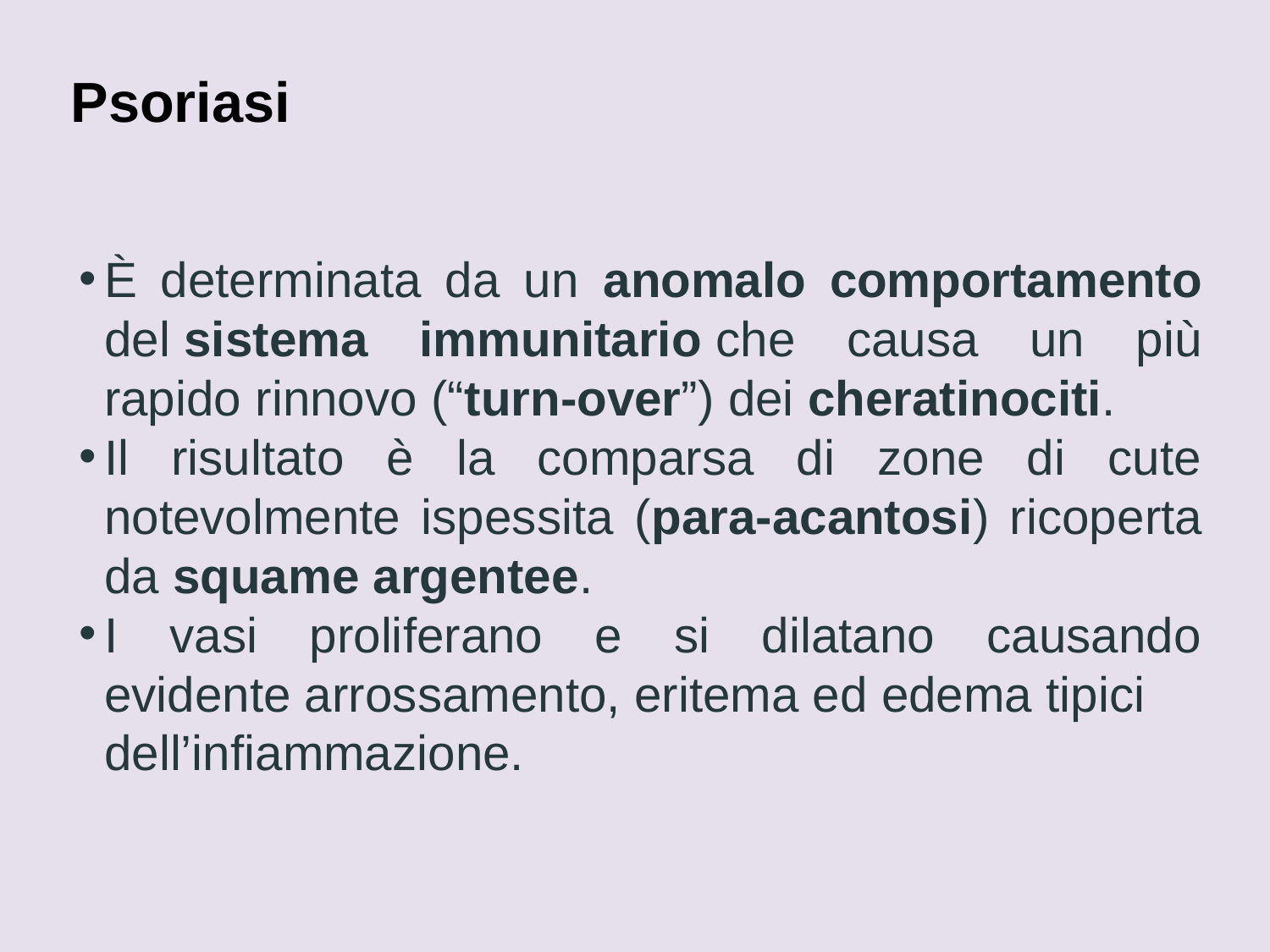

Psoriasi

È determinata da un anomalo comportamento del sistema immunitario che causa un più rapido rinnovo (“turn-over”) dei cheratinociti.
Il risultato è la comparsa di zone di cute notevolmente ispessita (para-acantosi) ricoperta da squame argentee.
I vasi proliferano e si dilatano causando evidente arrossamento, eritema ed edema tipici dell’infiammazione.